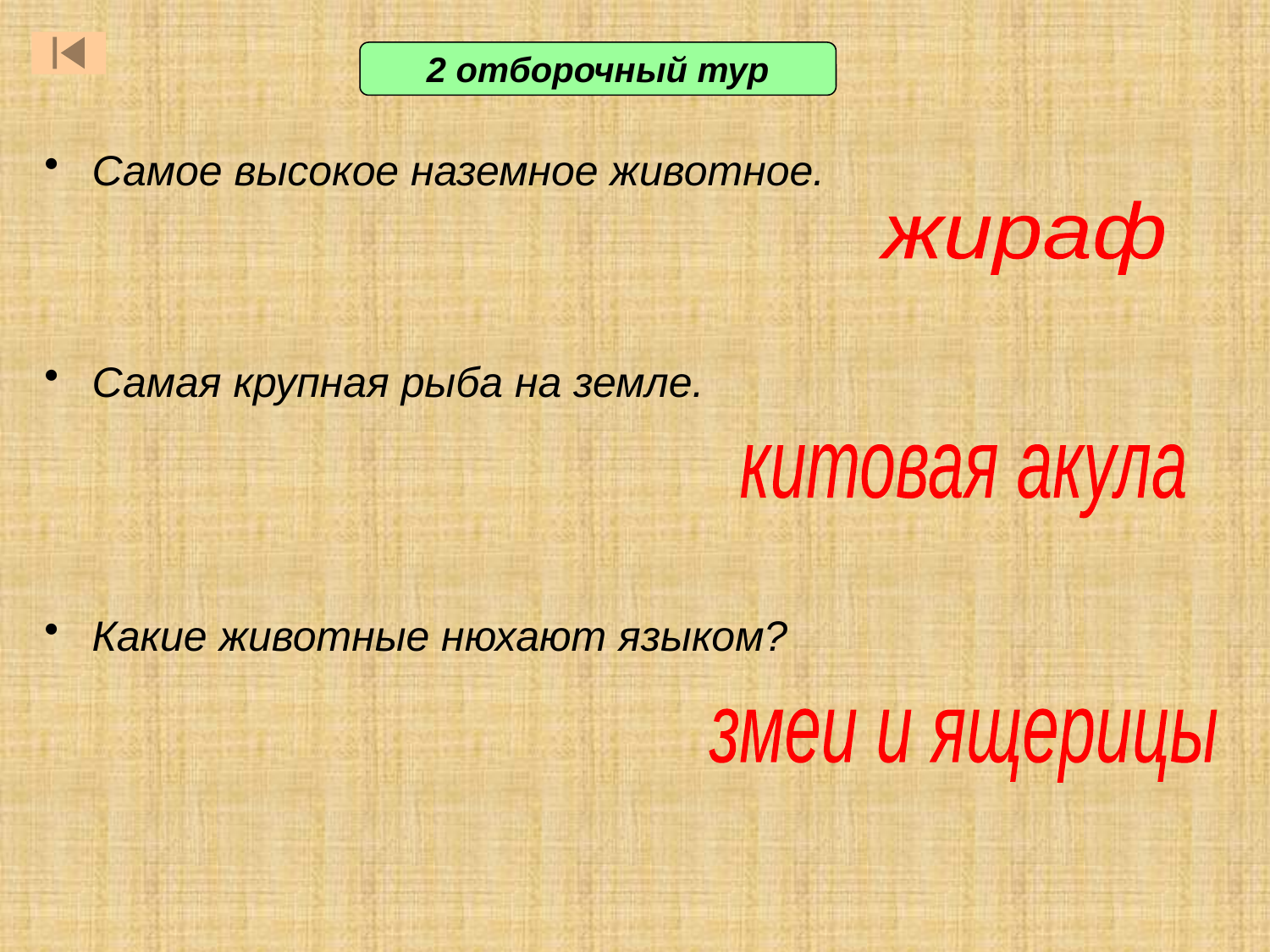

2 отборочный тур
Самое высокое наземное животное.
жираф
Самая крупная рыба на земле.
китовая акула
Какие животные нюхают языком?
змеи и ящерицы